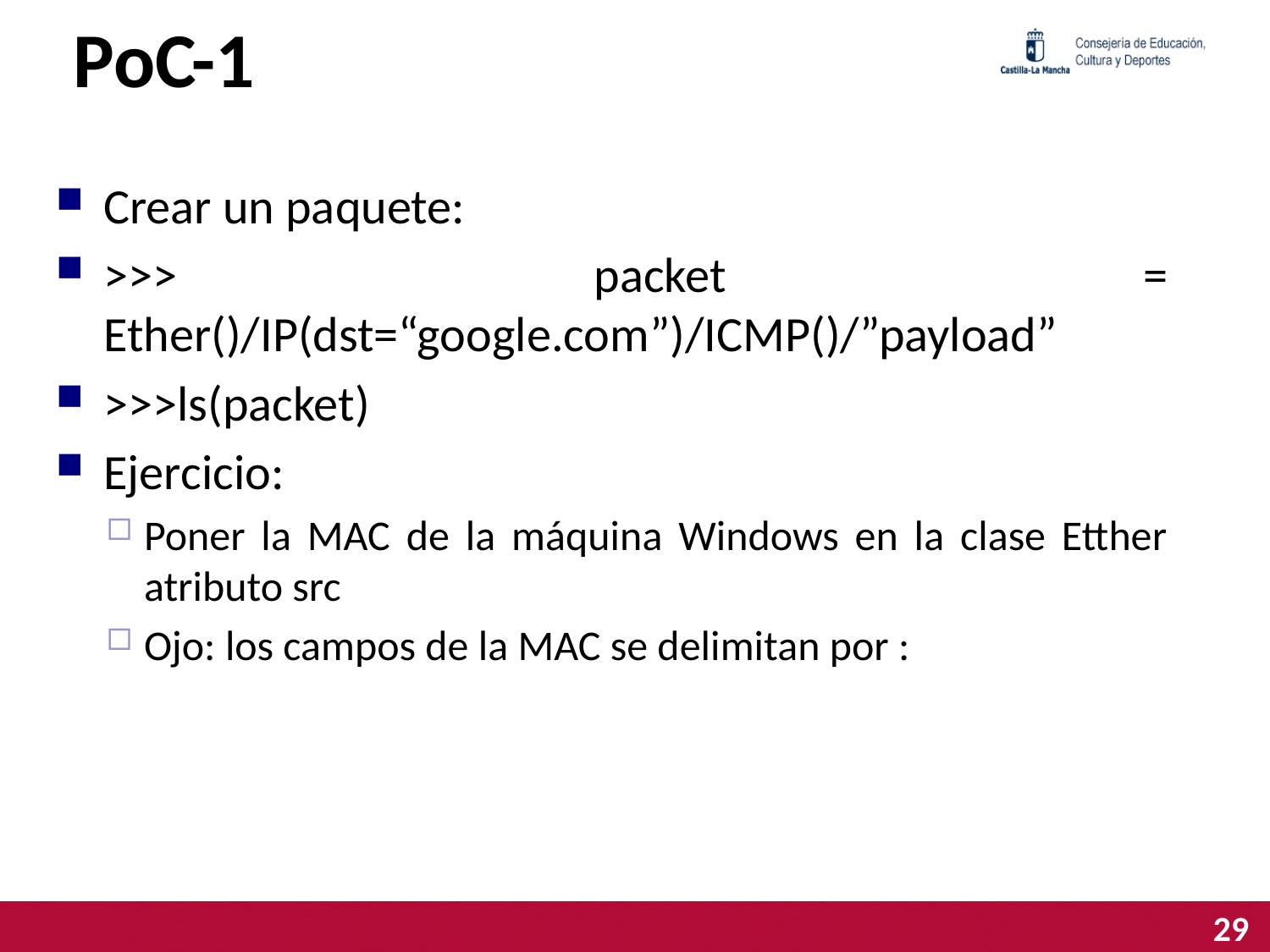

# PoC-1
Crear un paquete:
>>> packet = Ether()/IP(dst=“google.com”)/ICMP()/”payload”
>>>ls(packet)
Ejercicio:
Poner la MAC de la máquina Windows en la clase Etther atributo src
Ojo: los campos de la MAC se delimitan por :